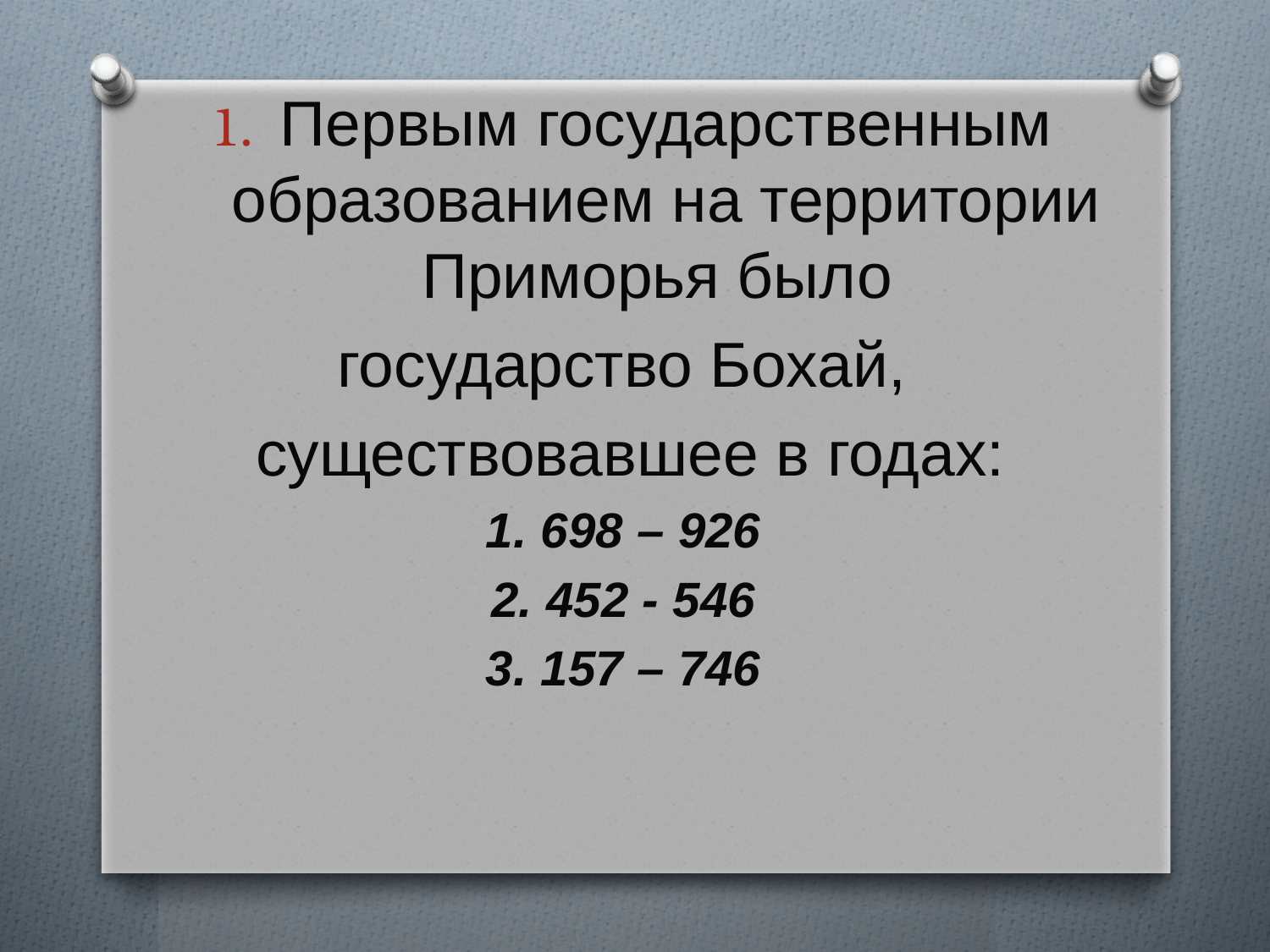

Первым государственным образованием на территории Приморья было
государство Бохай,
существовавшее в годах:
1. 698 – 926
2. 452 - 546
3. 157 – 746